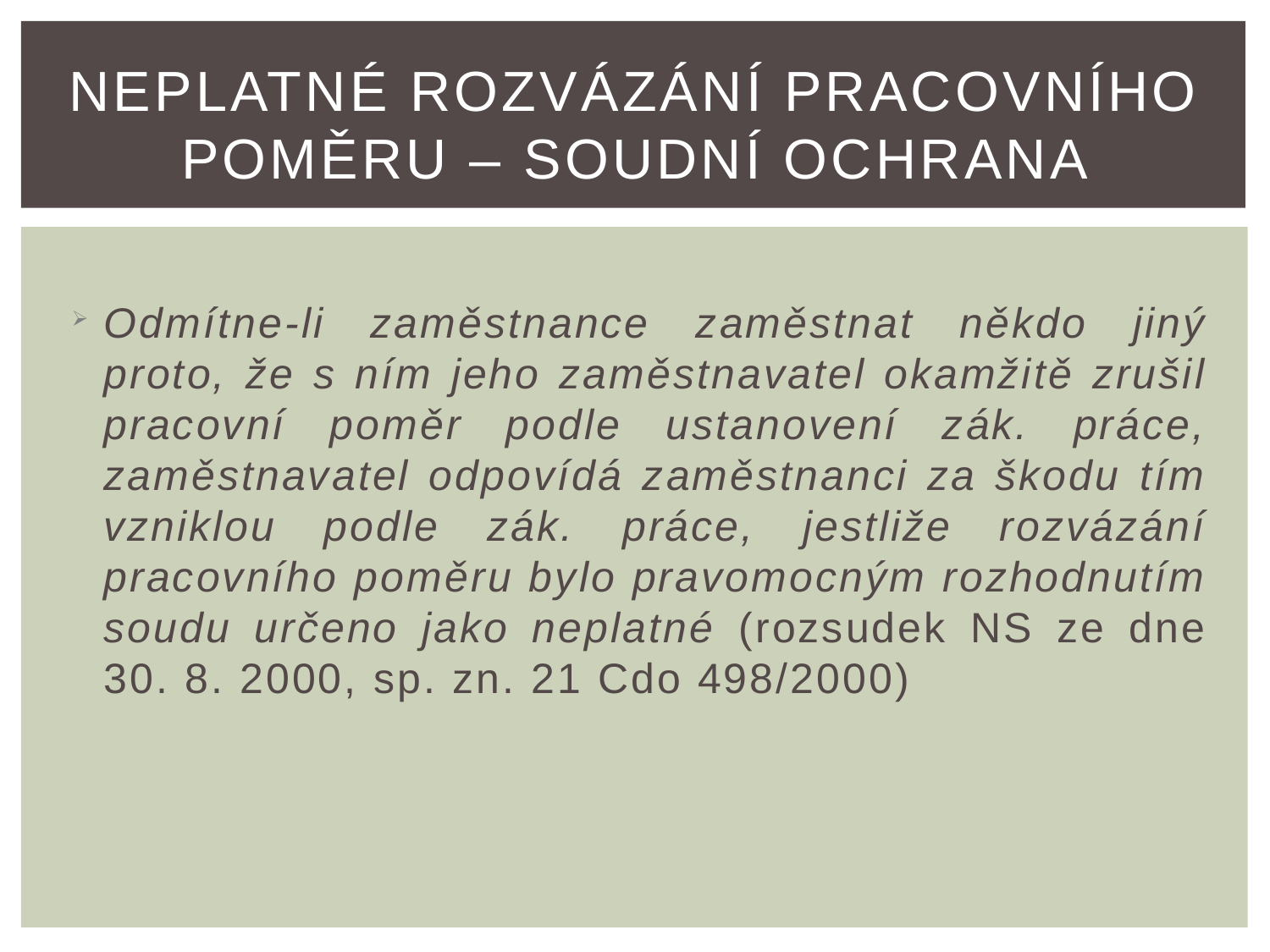

# Neplatné rozvázání pracovního poměru – soudní ochrana

Odmítne-li zaměstnance zaměstnat někdo jiný proto, že s ním jeho zaměstnavatel okamžitě zrušil pracovní poměr podle ustanovení zák. práce, zaměstnavatel odpovídá zaměstnanci za škodu tím vzniklou podle zák. práce, jestliže rozvázání pracovního poměru bylo pravomocným rozhodnutím soudu určeno jako neplatné (rozsudek NS ze dne 30. 8. 2000, sp. zn. 21 Cdo 498/2000)